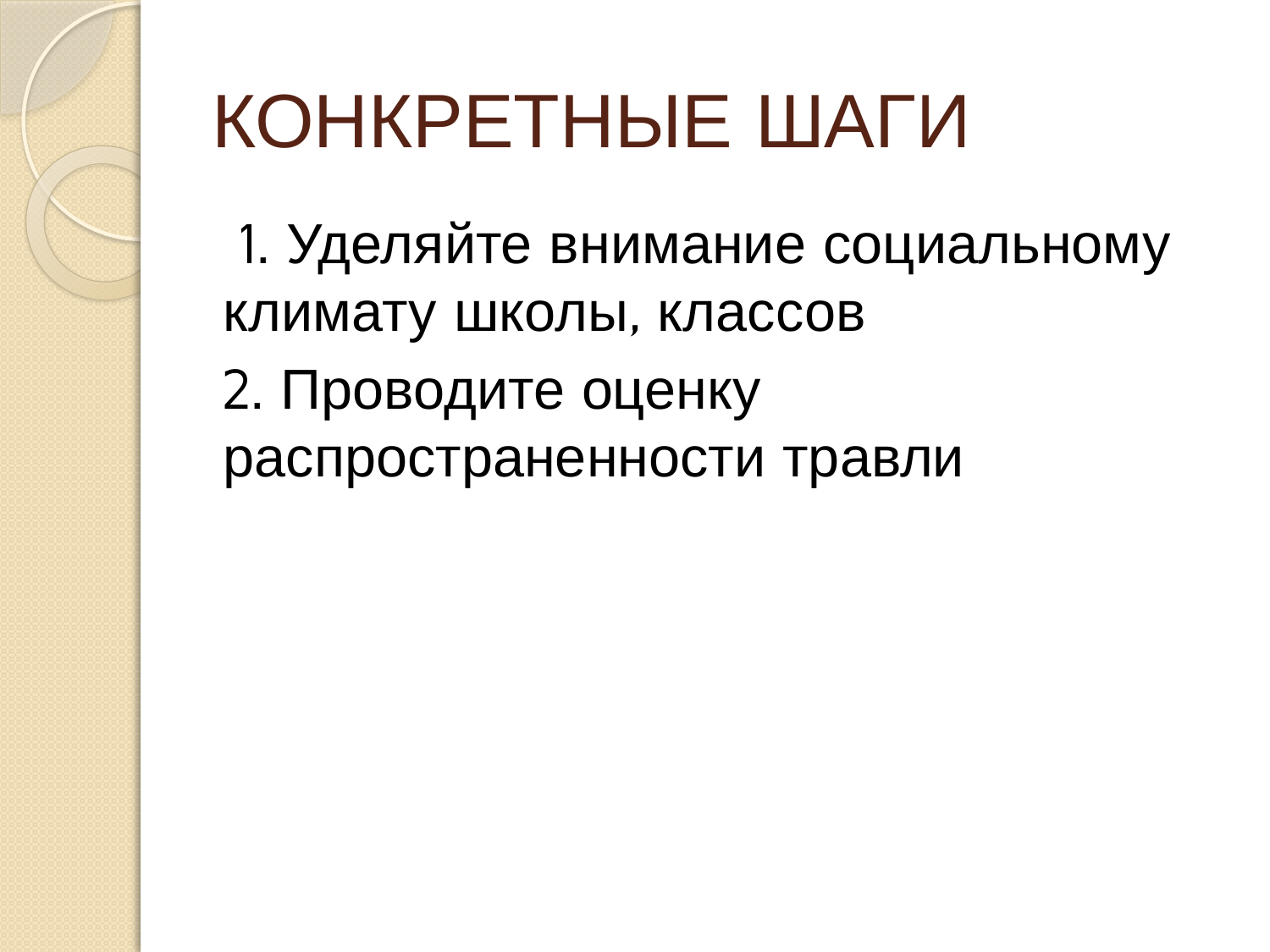

# КОНКРЕТНЫЕ ШАГИ
 1. Уделяйте внимание социальному климату школы, классов
2. Проводите оценку распространенности травли